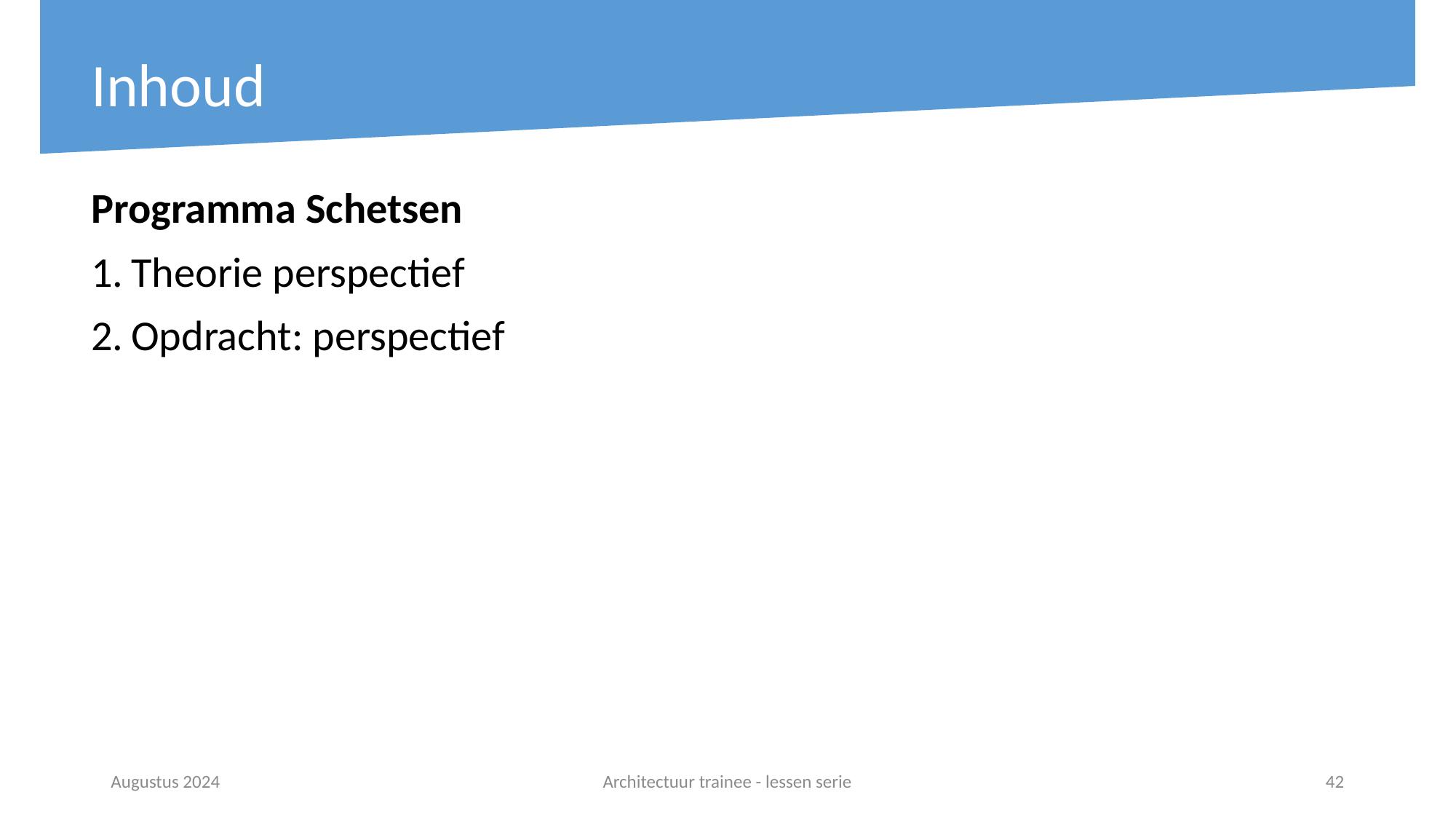

# Inhoud
Programma Schetsen
Theorie perspectief
Opdracht: perspectief

Augustus 2024
Architectuur trainee - lessen serie
42